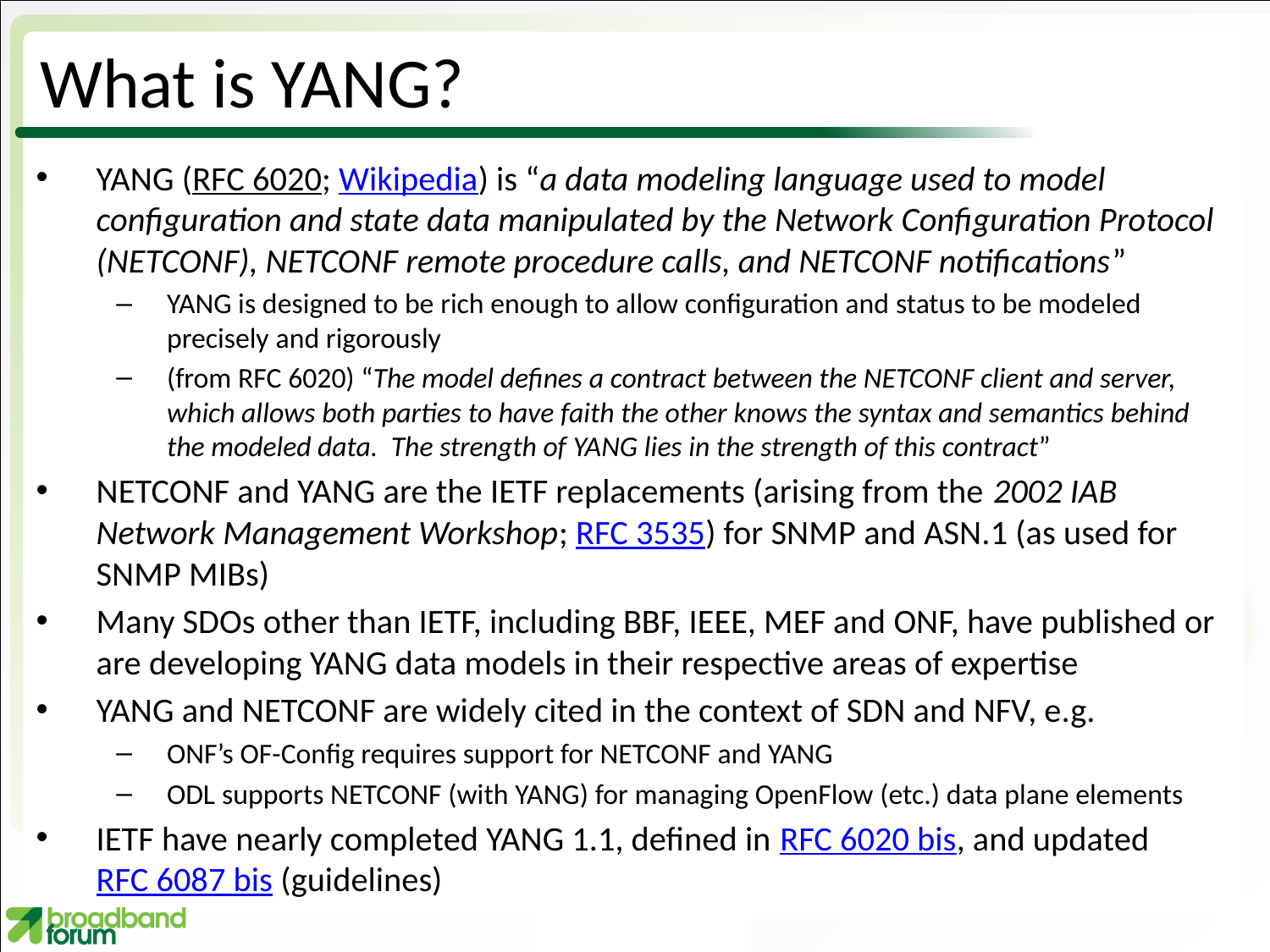

# What is YANG?
YANG (RFC 6020; Wikipedia) is “a data modeling language used to model configuration and state data manipulated by the Network Configuration Protocol (NETCONF), NETCONF remote procedure calls, and NETCONF notifications”
YANG is designed to be rich enough to allow configuration and status to be modeled precisely and rigorously
(from RFC 6020) “The model defines a contract between the NETCONF client and server, which allows both parties to have faith the other knows the syntax and semantics behind the modeled data.  The strength of YANG lies in the strength of this contract”
NETCONF and YANG are the IETF replacements (arising from the 2002 IAB Network Management Workshop; RFC 3535) for SNMP and ASN.1 (as used for SNMP MIBs)
Many SDOs other than IETF, including BBF, IEEE, MEF and ONF, have published or are developing YANG data models in their respective areas of expertise
YANG and NETCONF are widely cited in the context of SDN and NFV, e.g.
ONF’s OF-Config requires support for NETCONF and YANG
ODL supports NETCONF (with YANG) for managing OpenFlow (etc.) data plane elements
IETF have nearly completed YANG 1.1, defined in RFC 6020 bis, and updated RFC 6087 bis (guidelines)